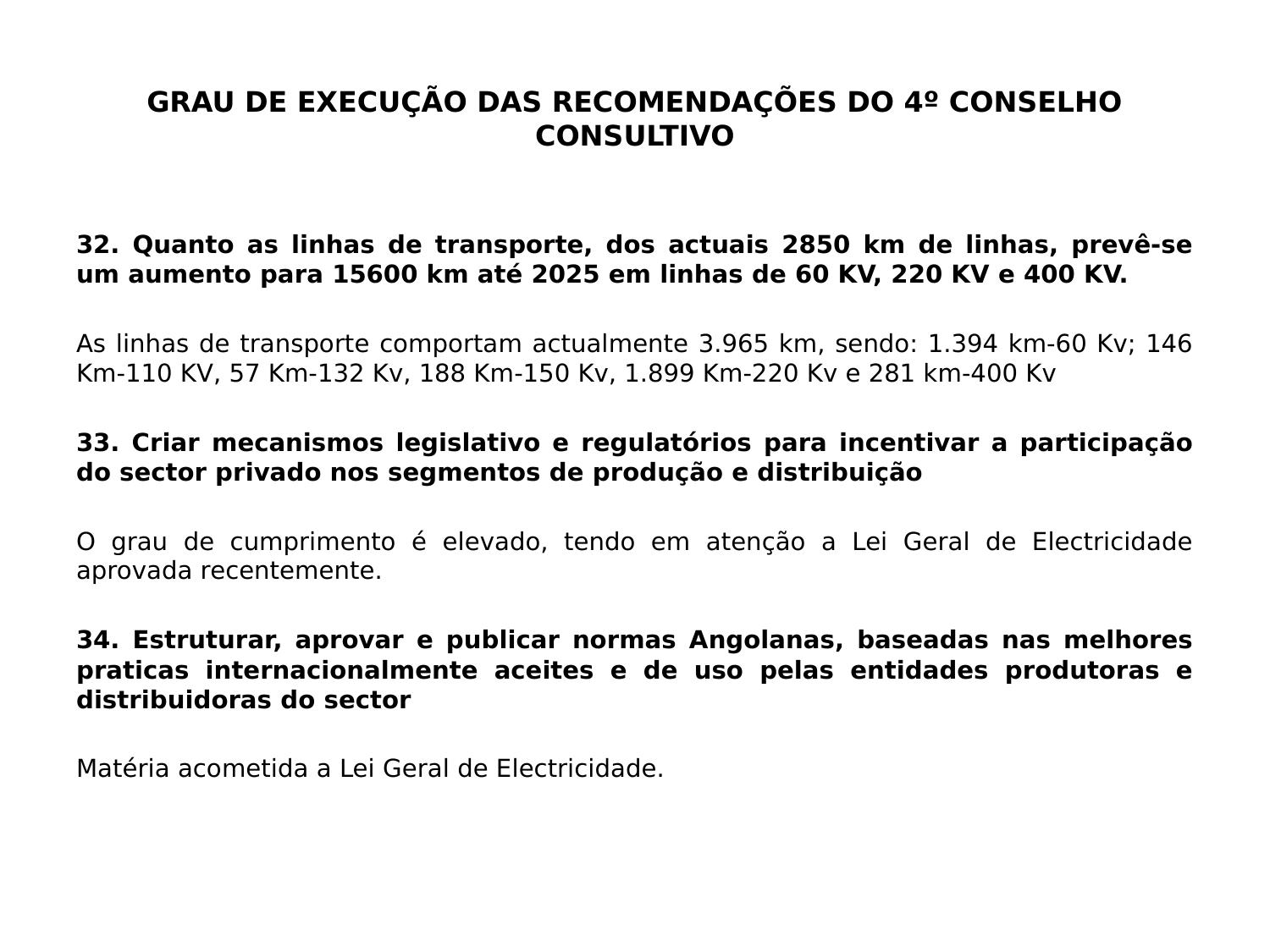

# GRAU DE EXECUÇÃO DAS RECOMENDAÇÕES DO 4º CONSELHO CONSULTIVO
32. Quanto as linhas de transporte, dos actuais 2850 km de linhas, prevê-se um aumento para 15600 km até 2025 em linhas de 60 KV, 220 KV e 400 KV.

As linhas de transporte comportam actualmente 3.965 km, sendo: 1.394 km-60 Kv; 146 Km-110 KV, 57 Km-132 Kv, 188 Km-150 Kv, 1.899 Km-220 Kv e 281 km-400 Kv

33. Criar mecanismos legislativo e regulatórios para incentivar a participação do sector privado nos segmentos de produção e distribuição

O grau de cumprimento é elevado, tendo em atenção a Lei Geral de Electricidade aprovada recentemente.

34. Estruturar, aprovar e publicar normas Angolanas, baseadas nas melhores praticas internacionalmente aceites e de uso pelas entidades produtoras e distribuidoras do sector

Matéria acometida a Lei Geral de Electricidade.